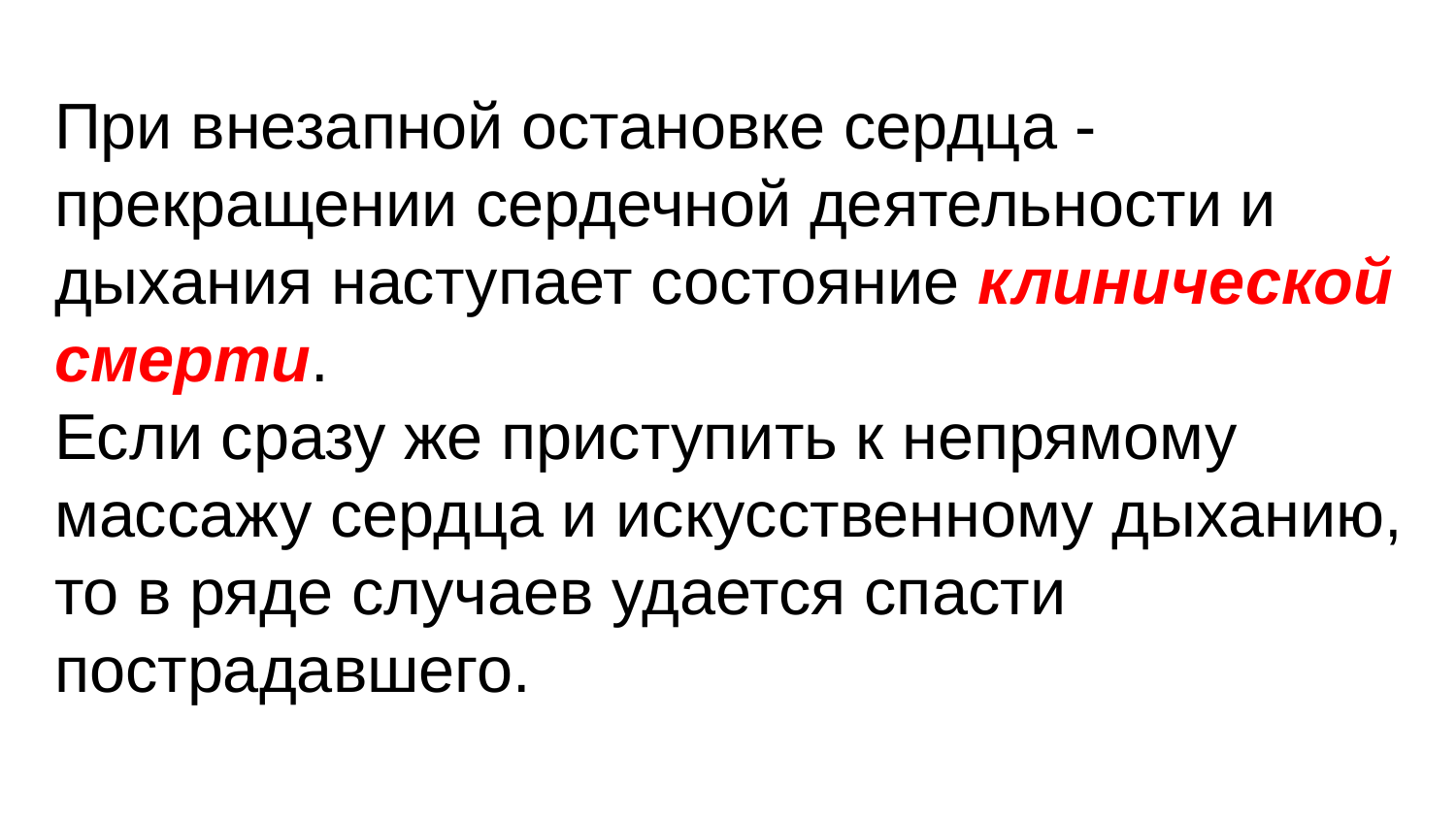

При внезапной остановке сердца - прекращении сердечной деятельности и дыхания наступает состояние клинической смерти.
Если сразу же приступить к непрямому массажу сердца и искусственному дыханию, то в ряде случаев удается спасти пострадавшего.